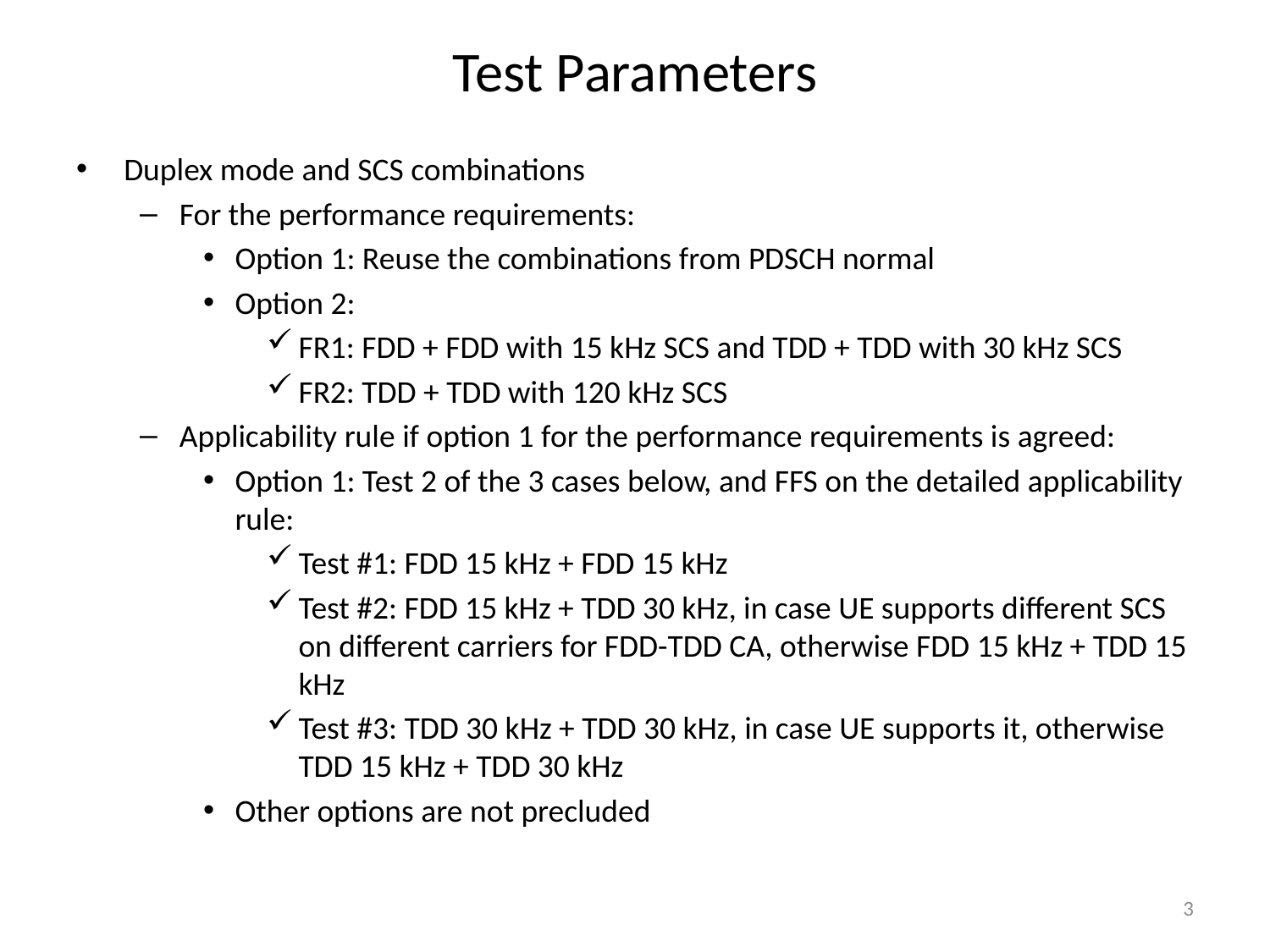

# Test Parameters
Duplex mode and SCS combinations
For the performance requirements:
Option 1: Reuse the combinations from PDSCH normal
Option 2:
FR1: FDD + FDD with 15 kHz SCS and TDD + TDD with 30 kHz SCS
FR2: TDD + TDD with 120 kHz SCS
Applicability rule if option 1 for the performance requirements is agreed:
Option 1: Test 2 of the 3 cases below, and FFS on the detailed applicability rule:
Test #1: FDD 15 kHz + FDD 15 kHz
Test #2: FDD 15 kHz + TDD 30 kHz, in case UE supports different SCS on different carriers for FDD-TDD CA, otherwise FDD 15 kHz + TDD 15 kHz
Test #3: TDD 30 kHz + TDD 30 kHz, in case UE supports it, otherwise TDD 15 kHz + TDD 30 kHz
Other options are not precluded
3